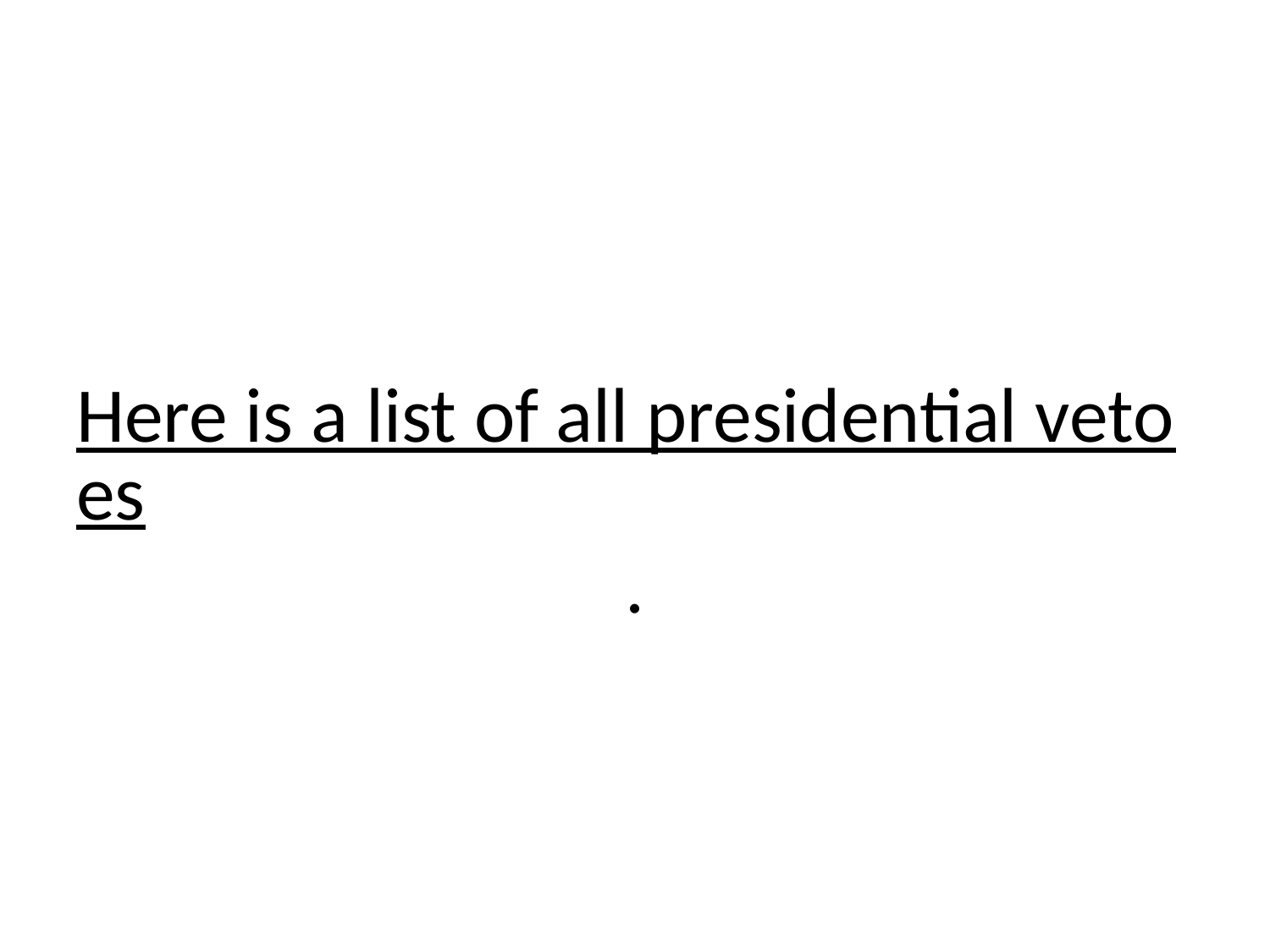

# Here is a list of all presidential vetoes.